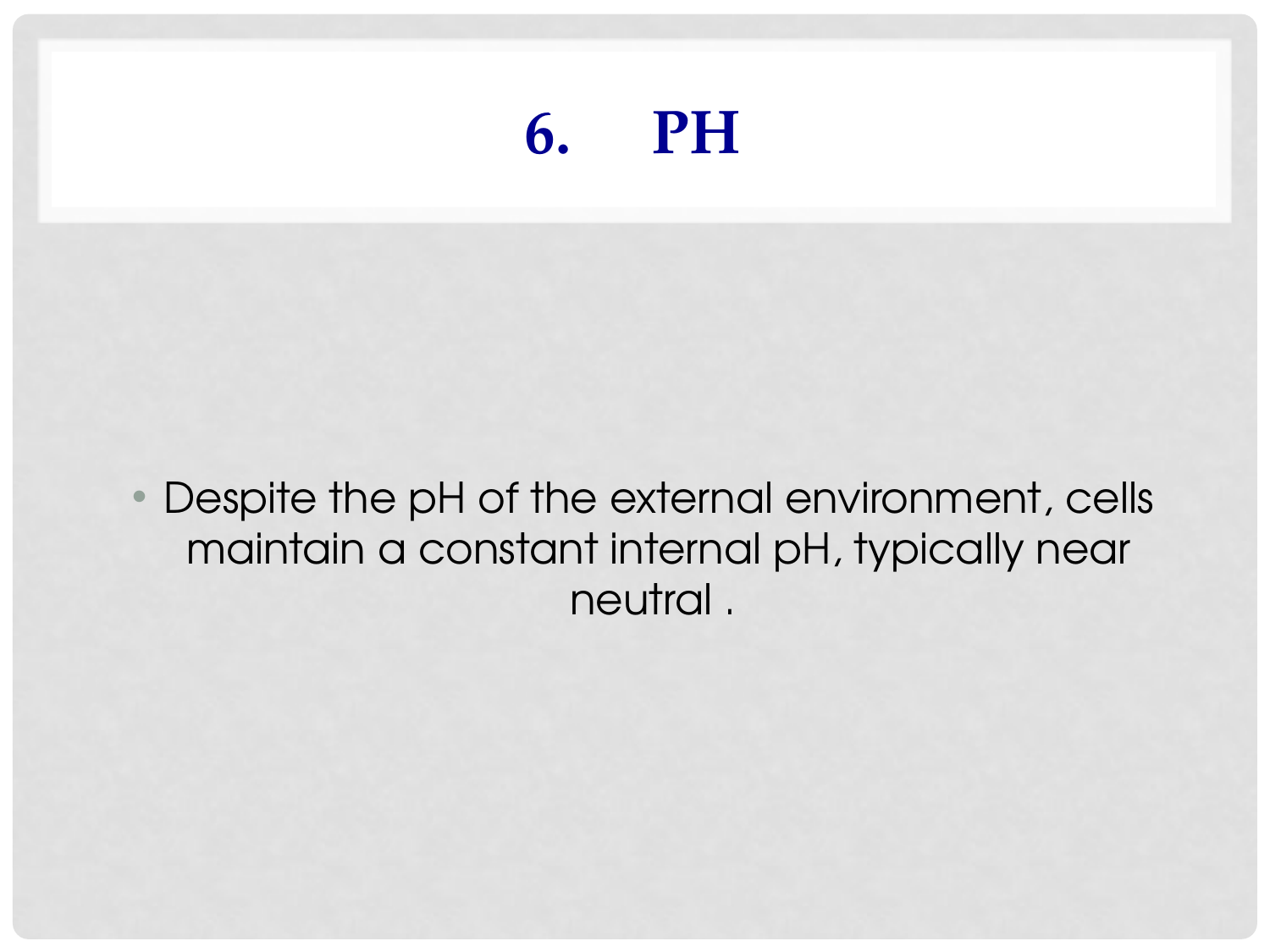

# 6.	pH
Despite the pH of the external environment, cells maintain a constant internal pH, typically near neutral .